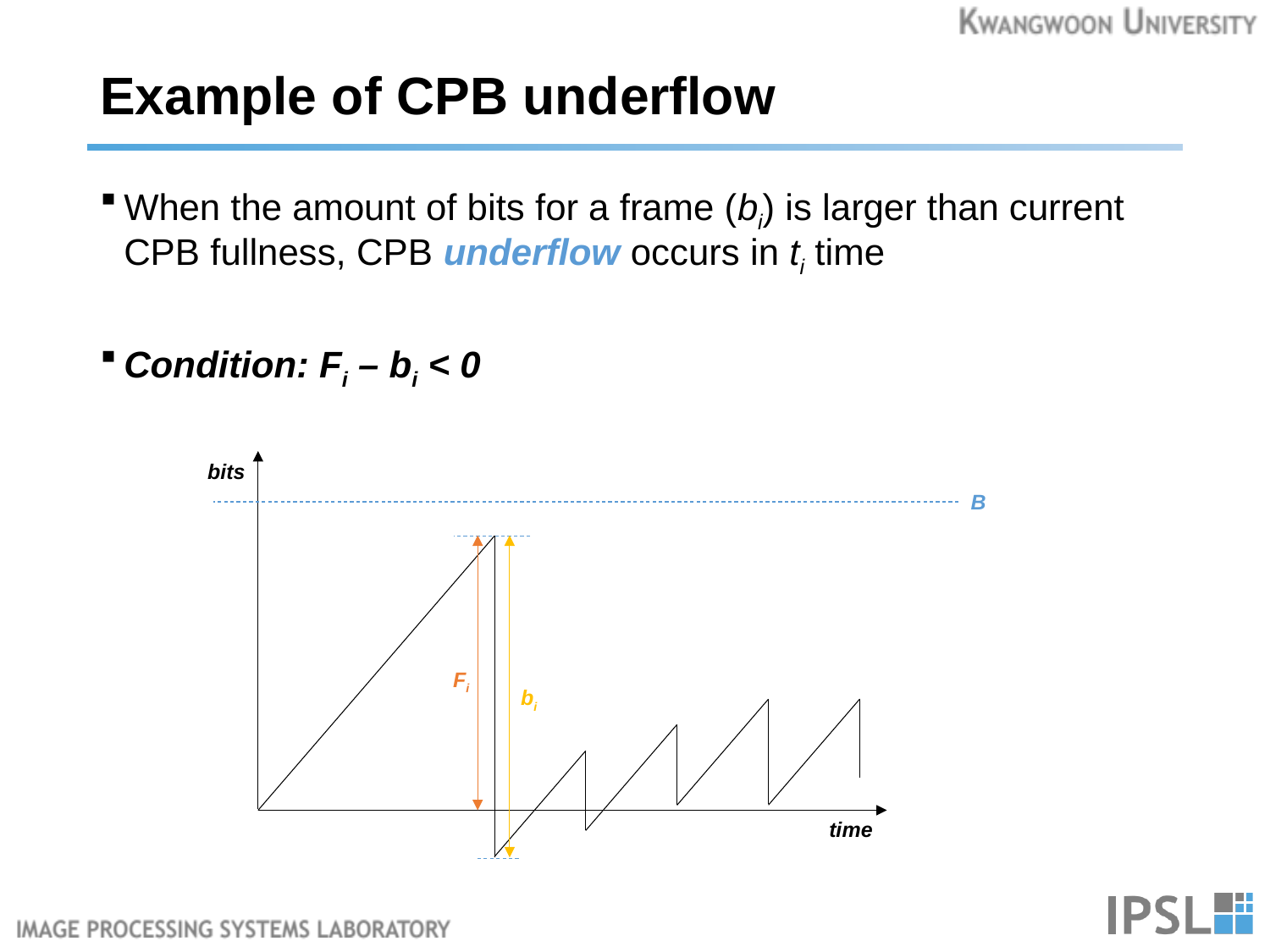

# Example of CPB underflow
When the amount of bits for a frame (bi) is larger than current CPB fullness, CPB underflow occurs in ti time

Condition: Fi – bi < 0

bits
B
Fi
bi
time